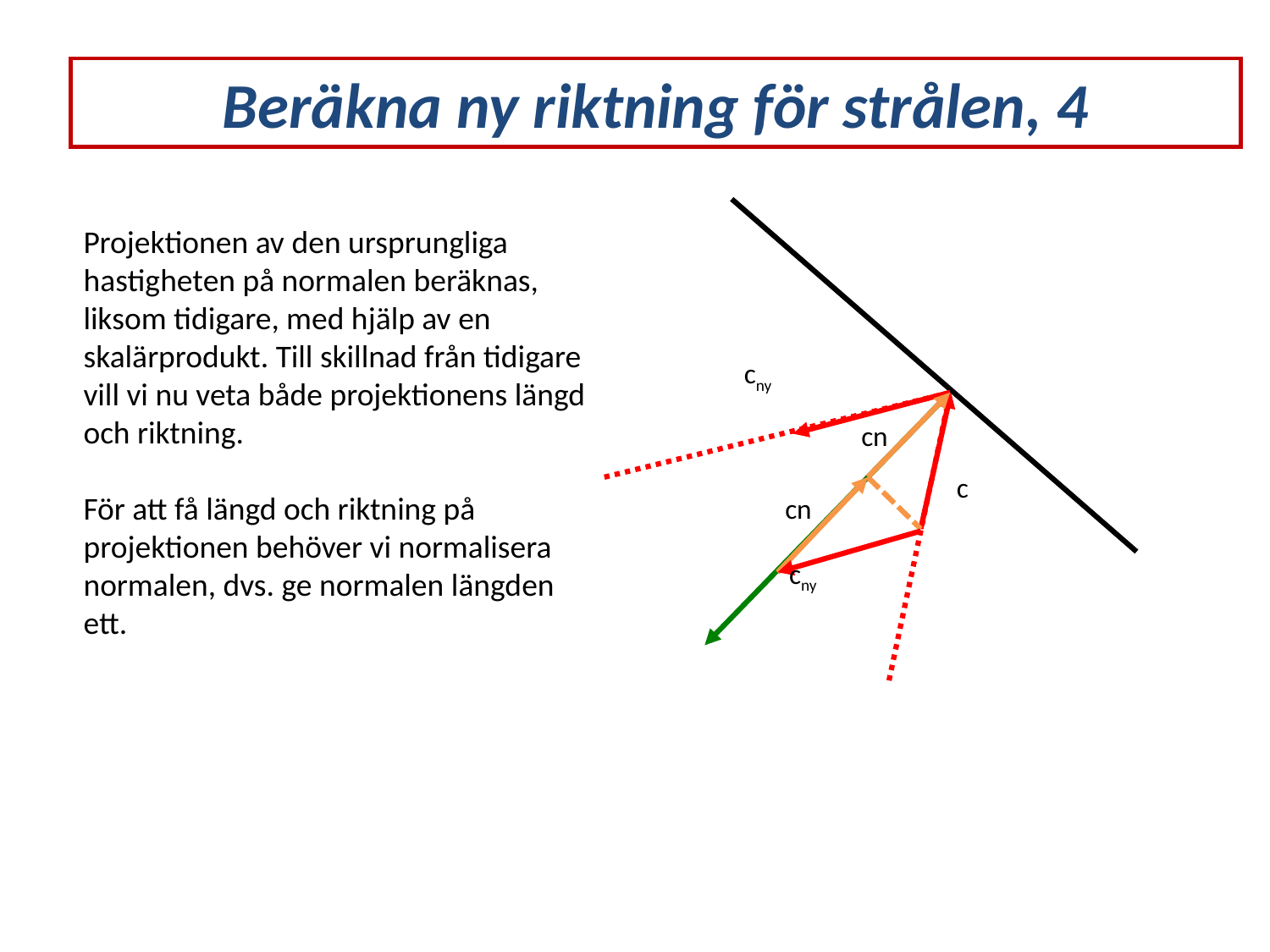

Beräkna ny riktning för strålen, 4

Projektionen av den ursprungliga hastigheten på normalen beräknas, liksom tidigare, med hjälp av en skalärprodukt. Till skillnad från tidigare vill vi nu veta både projektionens längd och riktning.

För att få längd och riktning på projektionen behöver vi normalisera normalen, dvs. ge normalen längden ett.

cny

cn

c

cn

cny